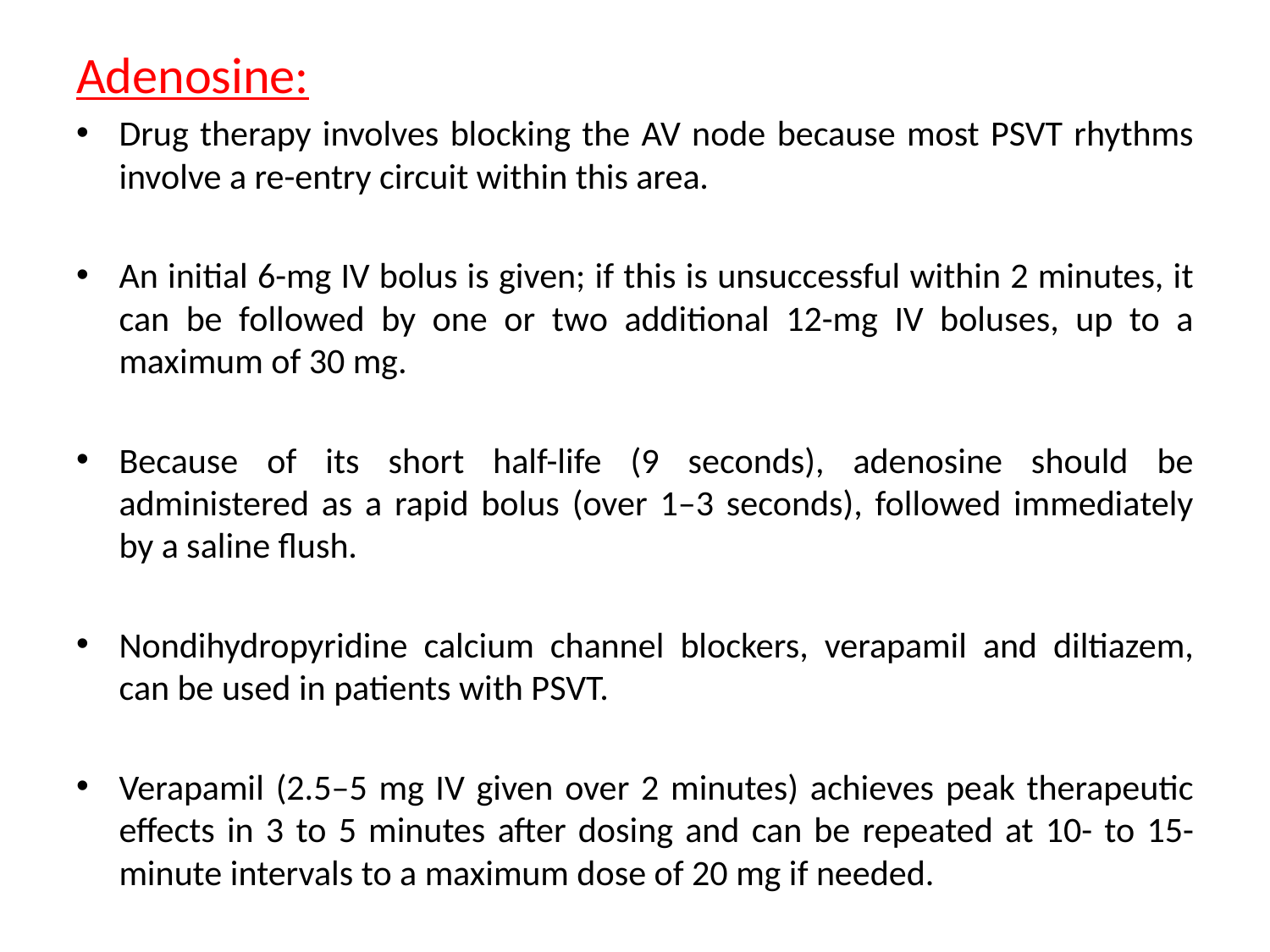

Adenosine:
Drug therapy involves blocking the AV node because most PSVT rhythms involve a re-entry circuit within this area.

An initial 6-mg IV bolus is given; if this is unsuccessful within 2 minutes, it can be followed by one or two additional 12-mg IV boluses, up to a maximum of 30 mg.

Because of its short half-life (9 seconds), adenosine should be administered as a rapid bolus (over 1–3 seconds), followed immediately by a saline flush.

Nondihydropyridine calcium channel blockers, verapamil and diltiazem, can be used in patients with PSVT.

Verapamil (2.5–5 mg IV given over 2 minutes) achieves peak therapeutic effects in 3 to 5 minutes after dosing and can be repeated at 10- to 15-minute intervals to a maximum dose of 20 mg if needed.